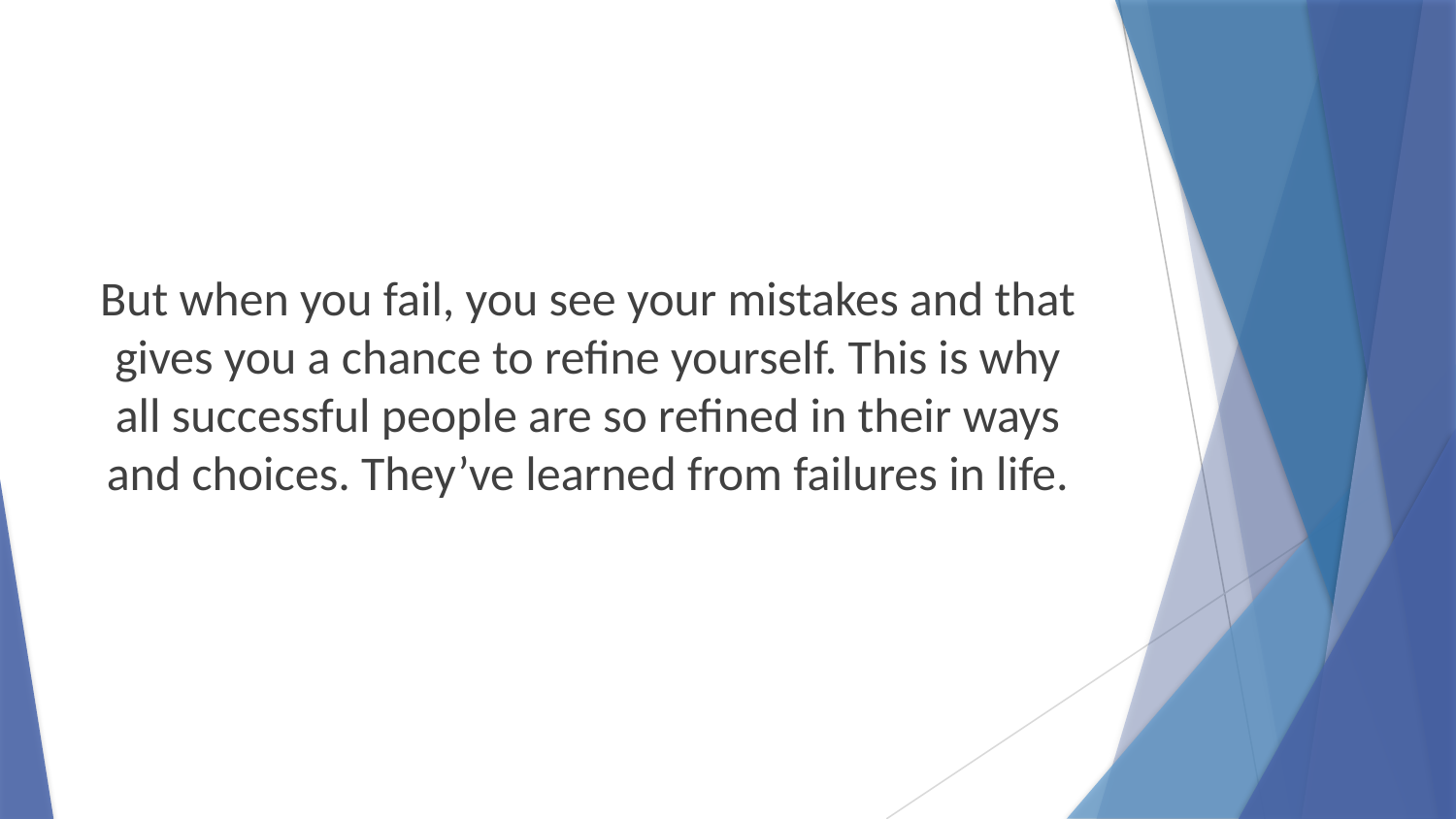

But when you fail, you see your mistakes and that gives you a chance to refine yourself. This is why all successful people are so refined in their ways and choices. They’ve learned from failures in life.